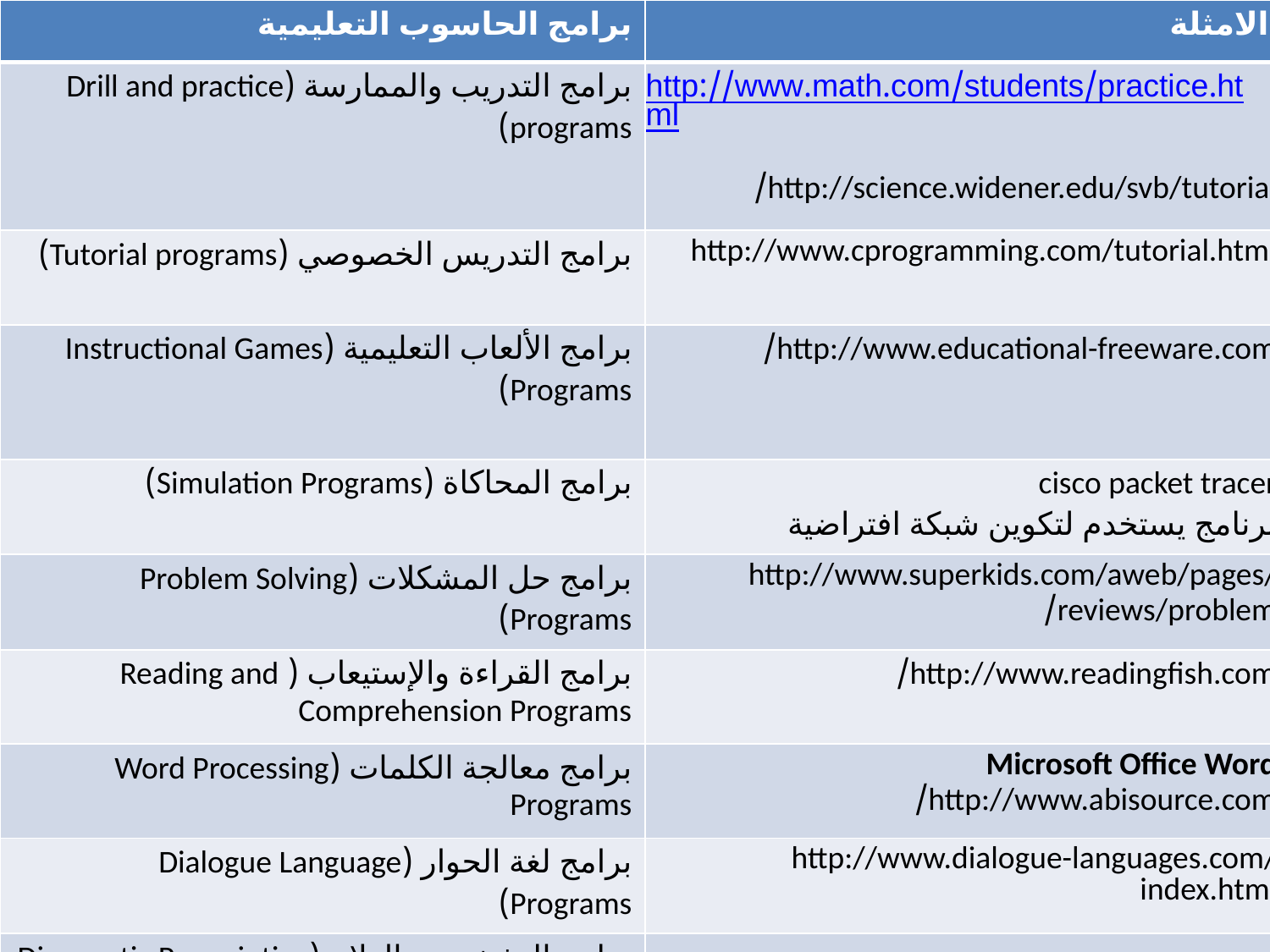

| برامج الحاسوب التعليمية | الامثلة |
| --- | --- |
| برامج التدريب والممارسة (Drill and practice programs) | http://www.math.com/students/practice.html http://science.widener.edu/svb/tutorial/ |
| برامج التدريس الخصوصي (Tutorial programs) | http://www.cprogramming.com/tutorial.html |
| برامج الألعاب التعليمية (Instructional Games Programs) | http://www.educational-freeware.com/ |
| برامج المحاكاة (Simulation Programs) | cisco packet tracer برنامج يستخدم لتكوين شبكة افتراضية |
| برامج حل المشكلات (Problem Solving Programs) | http://www.superkids.com/aweb/pages/reviews/problem/ |
| برامج القراءة والإستيعاب ( Reading and Comprehension Programs | http://www.readingfish.com/ |
| برامج معالجة الكلمات (Word Processing Programs | Microsoft Office Word http://www.abisource.com/ |
| برامج لغة الحوار (Dialogue Language Programs) | http://www.dialogue-languages.com/index.html |
| برامج التشخيص والعلاج (Diagnostic Prescriptive Programs) |  |